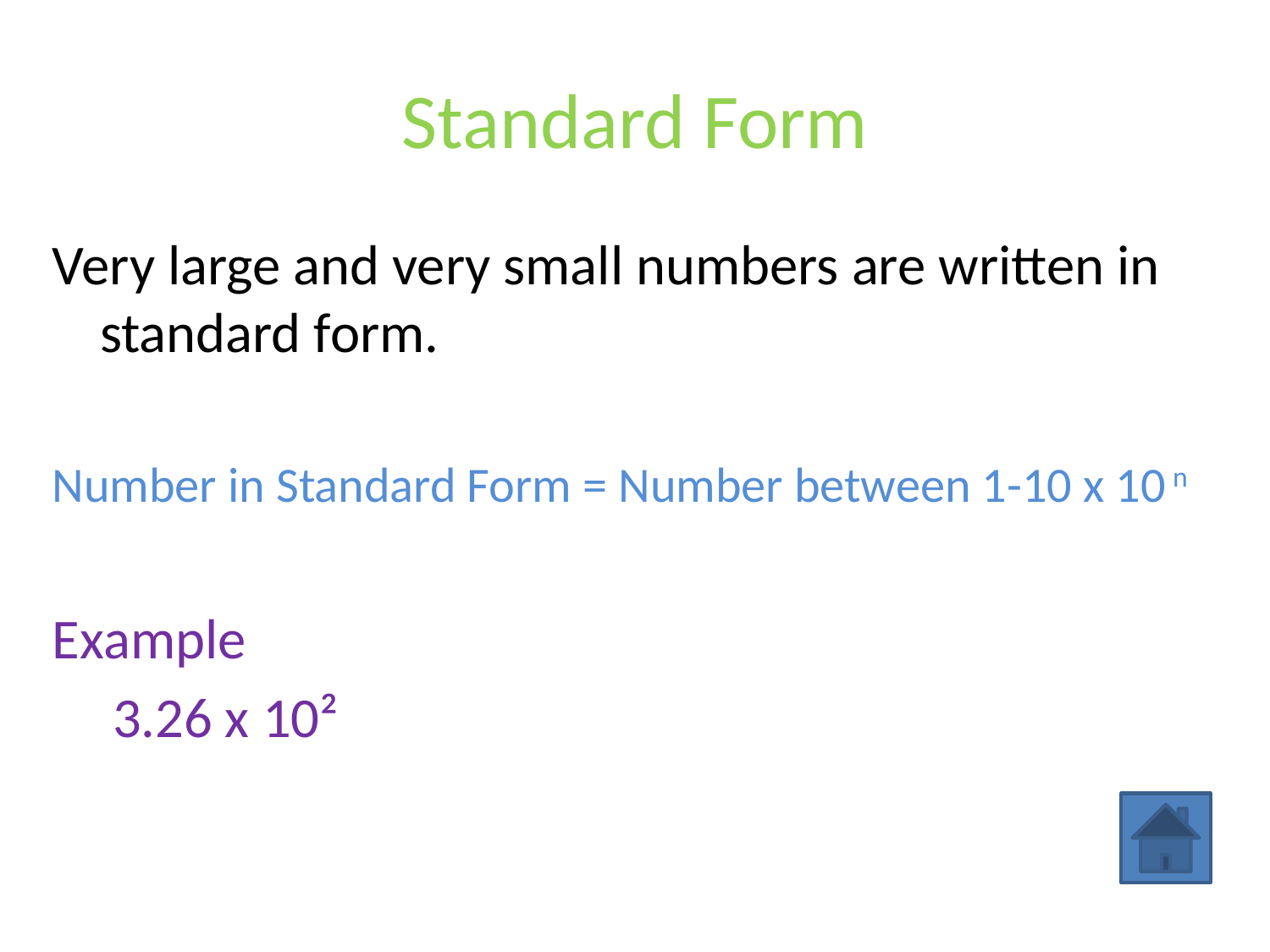

# Standard Form
Very large and very small numbers are written in standard form.

Number in Standard Form = Number between 1-10 x 10 n

Example
	 3.26 x 10²